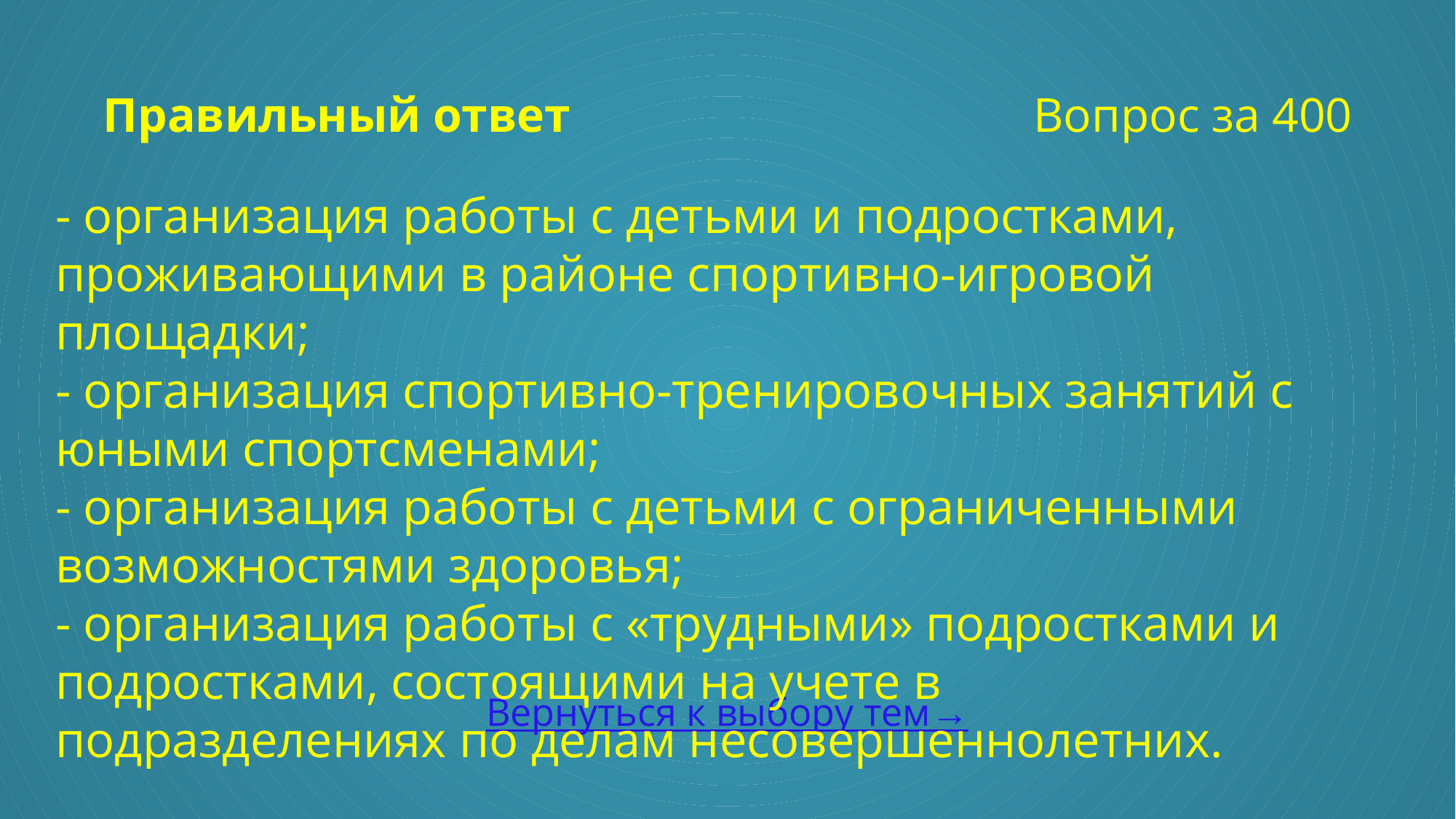

# Правильный ответ                                      Вопрос за 400
- организация работы с детьми и подростками, проживающими в районе спортивно-игровой площадки;
- организация спортивно-тренировочных занятий с юными спортсменами;
- организация работы с детьми с ограниченными возможностями здоровья;
- организация работы с «трудными» подростками и подростками, состоящими на учете в подразделениях по делам несовершеннолетних.
Вернуться к выбору тем→